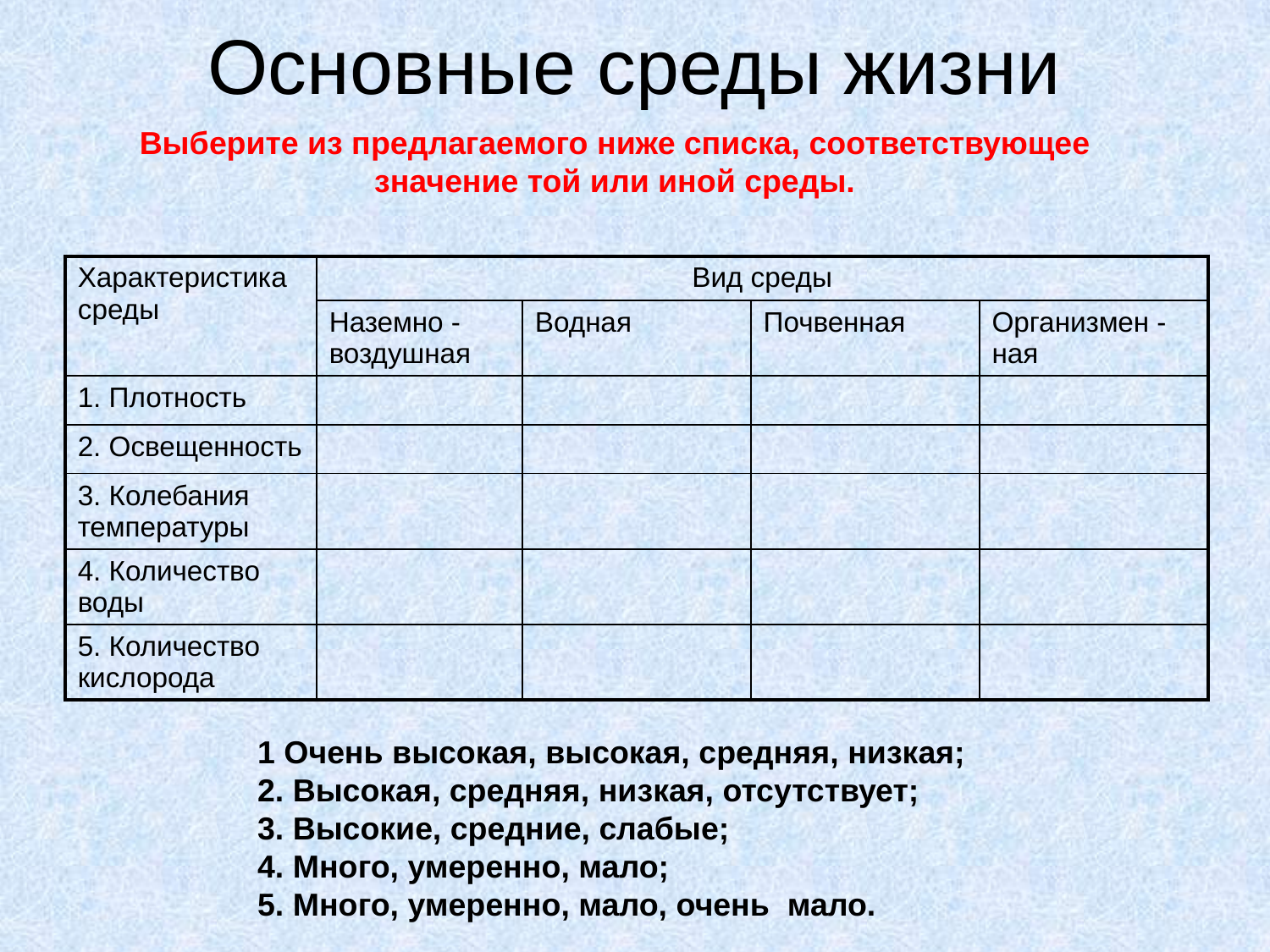

# Основные среды жизни
Выберите из предлагаемого ниже списка, соответствующее значение той или иной среды.
| Характеристика среды | Вид среды |  |  |  |
| --- | --- | --- | --- | --- |
|  | Наземно - воздушная | Водная | Почвенная | Организмен -ная |
| 1. Плотность |  |  |  |  |
| 2. Освещенность |  |  |  |  |
| 3. Колебания температуры |  |  |  |  |
| 4. Количество воды |  |  |  |  |
| 5. Количество кислорода |  |  |  |  |

1 Очень высокая, высокая, средняя, низкая;
2. Высокая, средняя, низкая, отсутствует;
3. Высокие, средние, слабые;
4. Много, умеренно, мало;
5. Много, умеренно, мало, очень  мало.